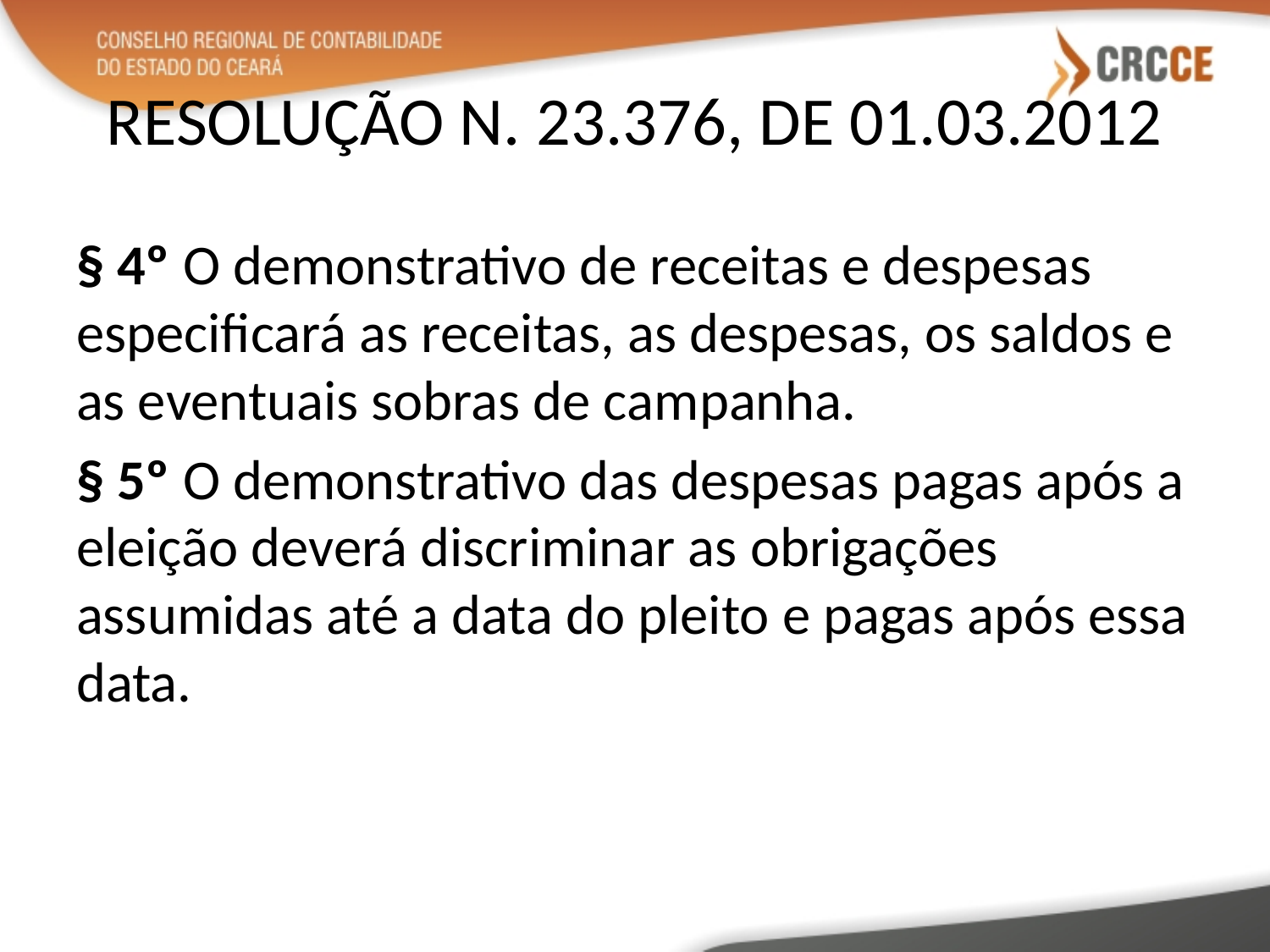

# RESOLUÇÃO N. 23.376, DE 01.03.2012
§ 4º O demonstrativo de receitas e despesas especificará as receitas, as despesas, os saldos e as eventuais sobras de campanha.
§ 5º O demonstrativo das despesas pagas após a eleição deverá discriminar as obrigações assumidas até a data do pleito e pagas após essa data.